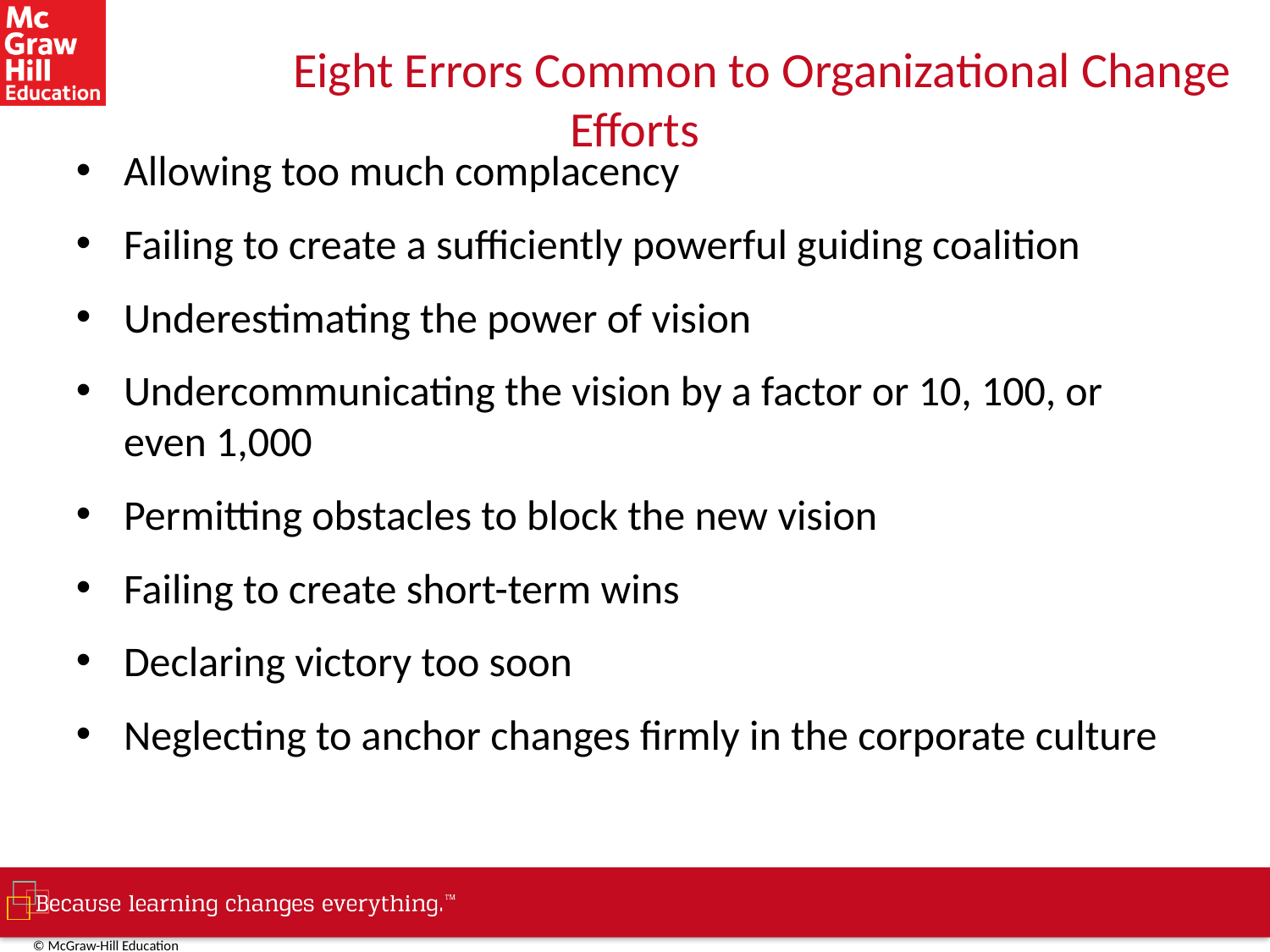

# Eight Errors Common to Organizational Change Efforts
Allowing too much complacency
Failing to create a sufficiently powerful guiding coalition
Underestimating the power of vision
Undercommunicating the vision by a factor or 10, 100, or even 1,000
Permitting obstacles to block the new vision
Failing to create short-term wins
Declaring victory too soon
Neglecting to anchor changes firmly in the corporate culture